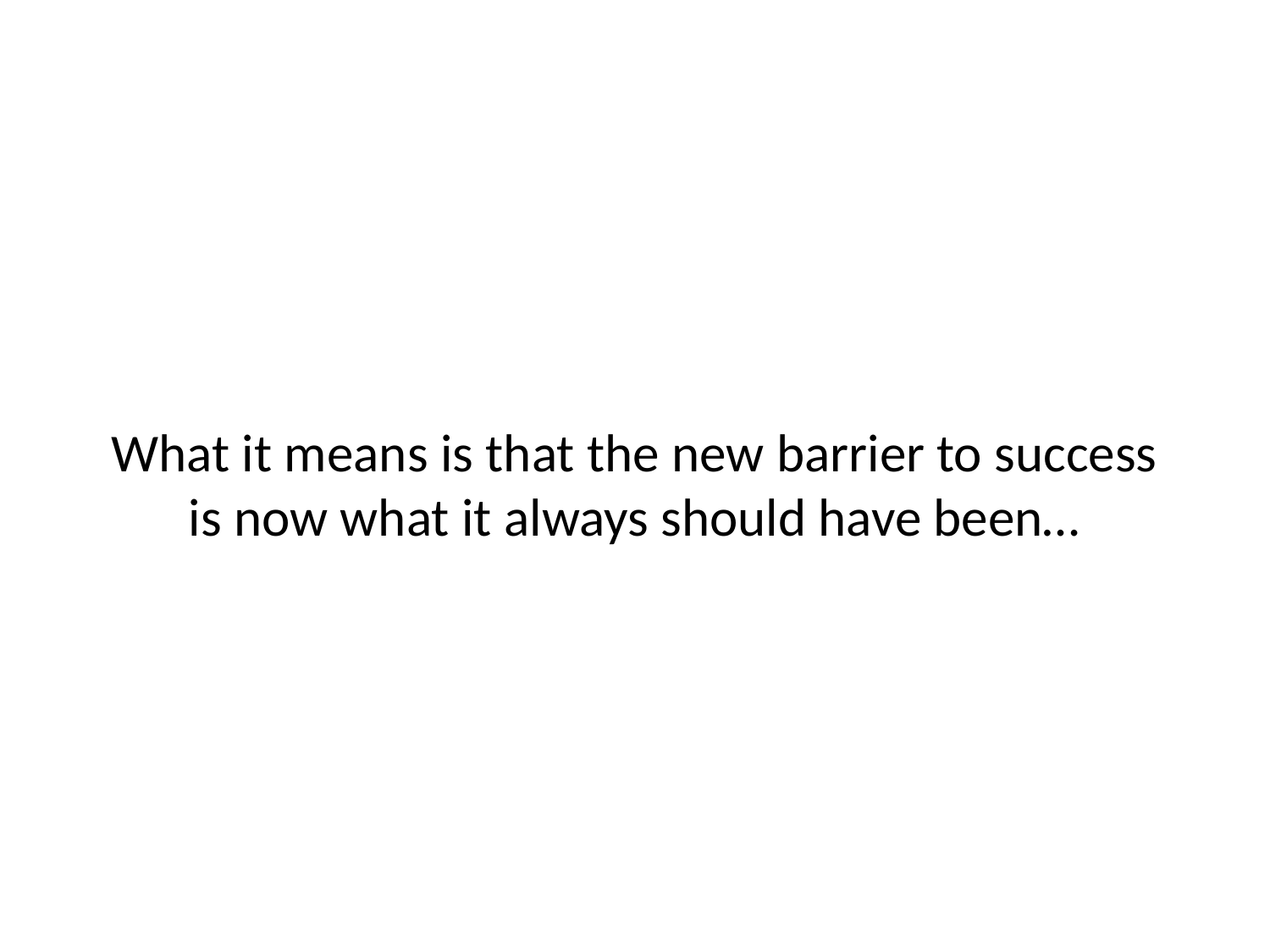

# What it means is that the new barrier to success is now what it always should have been…